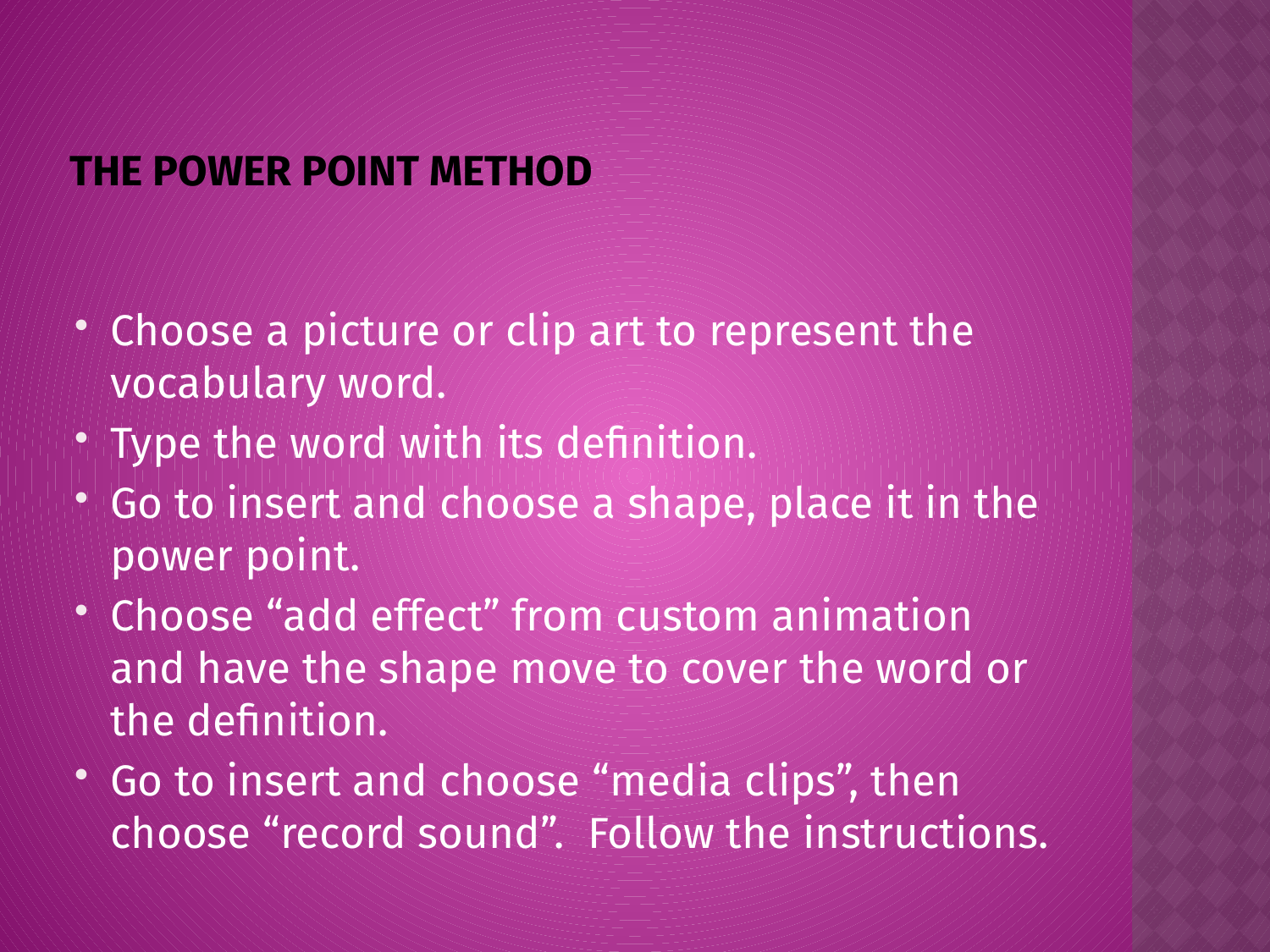

# The power point method

Choose a picture or clip art to represent the vocabulary word.
Type the word with its definition.
Go to insert and choose a shape, place it in the power point.
Choose “add effect” from custom animation and have the shape move to cover the word or the definition.
Go to insert and choose “media clips”, then choose “record sound”.  Follow the instructions.